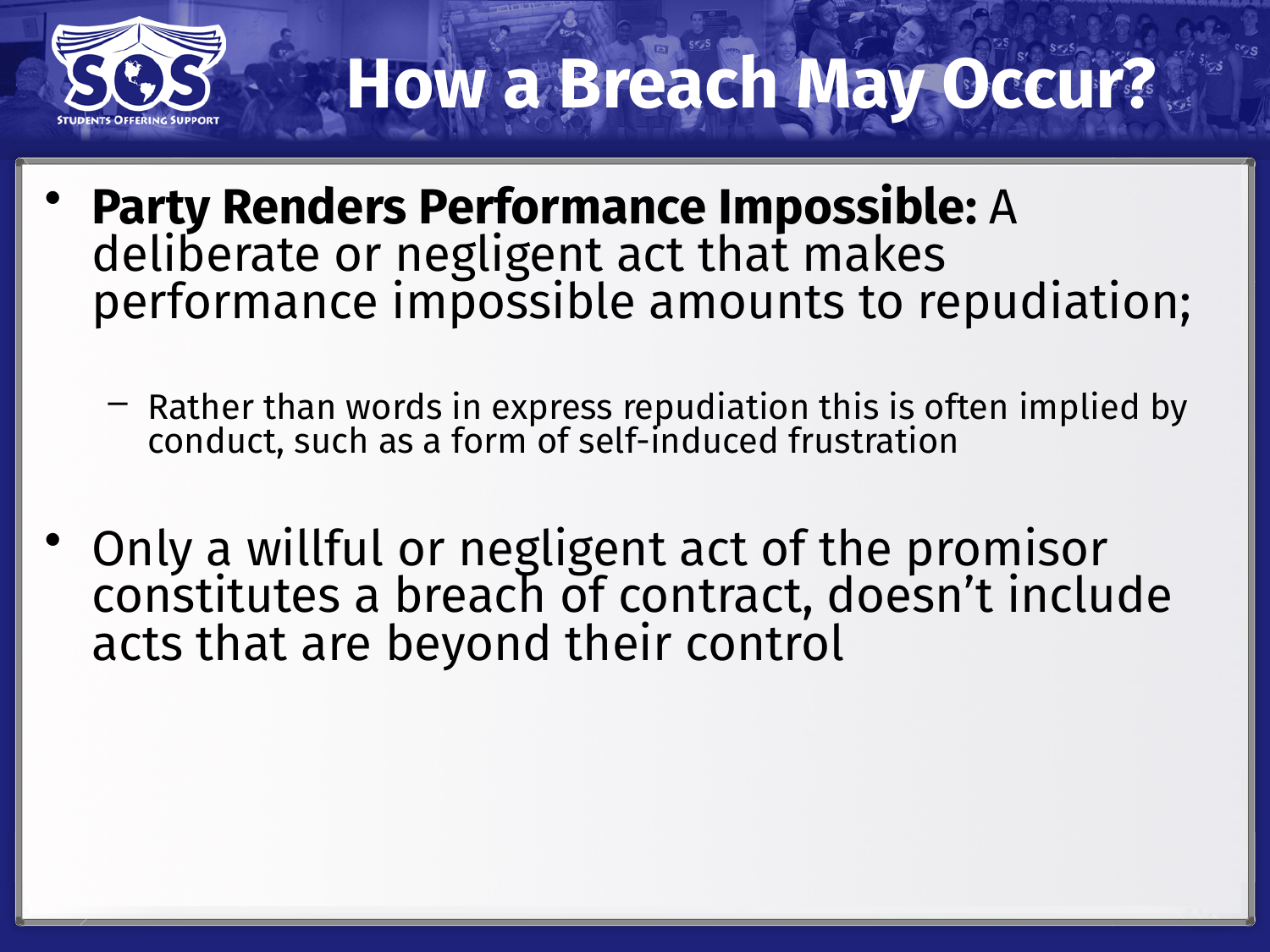

# How a Breach May Occur?
Party Renders Performance Impossible: A deliberate or negligent act that makes performance impossible amounts to repudiation;

Rather than words in express repudiation this is often implied by conduct, such as a form of self-induced frustration

Only a willful or negligent act of the promisor constitutes a breach of contract, doesn’t include acts that are beyond their control